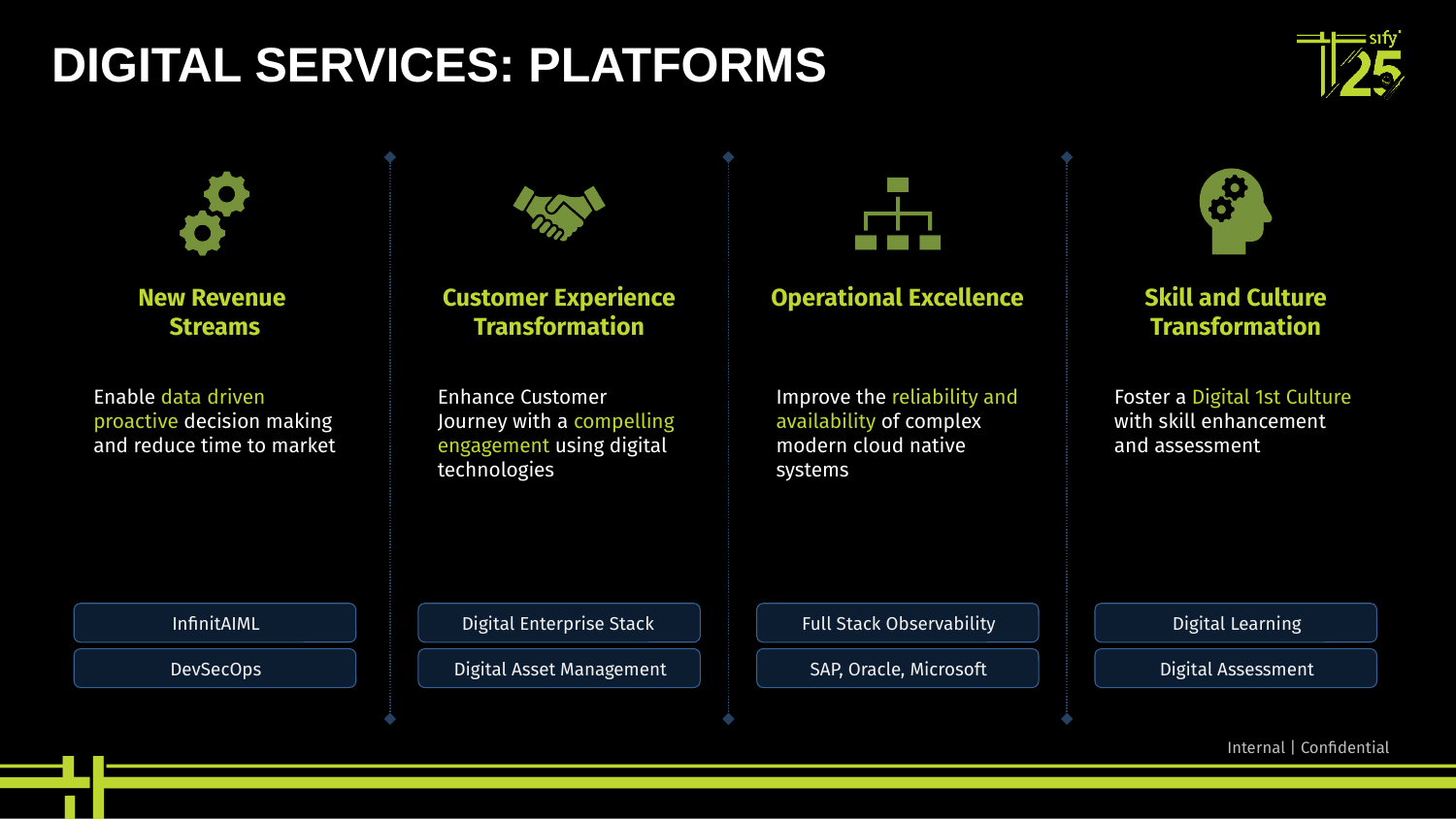

# Digital Services: Platforms

New Revenue
Streams
Customer Experience Transformation
Operational Excellence
Skill and Culture Transformation
Enable data driven proactive decision making and reduce time to market
Enhance Customer Journey with a compelling engagement using digital technologies
Improve the reliability and availability of complex modern cloud native systems
Foster a Digital 1st Culture with skill enhancement and assessment
InfinitAIML
DevSecOps
Digital Enterprise Stack
Digital Asset Management
Full Stack Observability
SAP, Oracle, Microsoft
Digital Learning
Digital Assessment